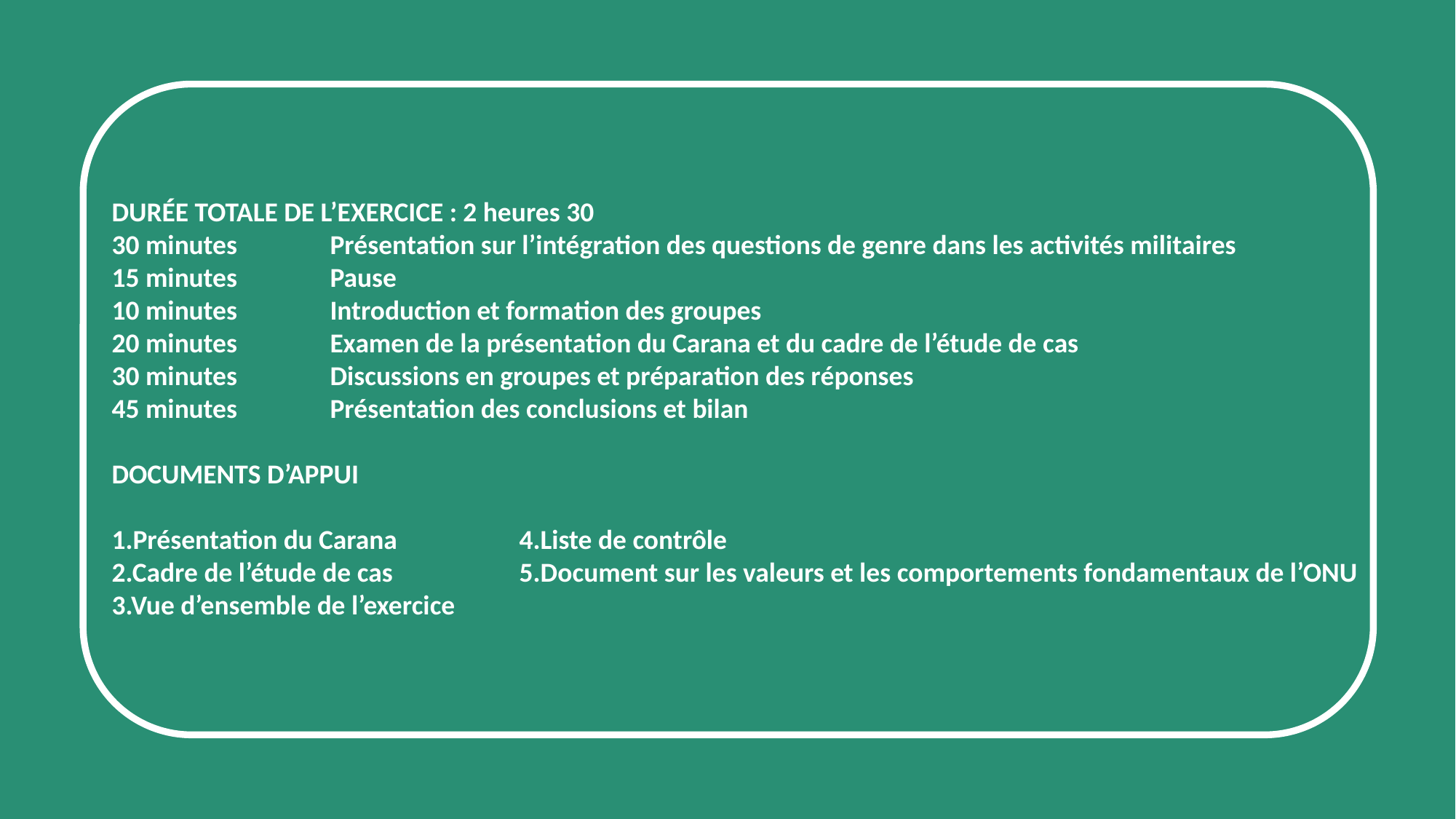

DURÉE TOTALE DE L’EXERCICE : 2 heures 30
30 minutes	Présentation sur l’intégration des questions de genre dans les activités militaires
15 minutes	Pause
10 minutes	Introduction et formation des groupes
20 minutes	Examen de la présentation du Carana et du cadre de l’étude de cas
30 minutes	Discussions en groupes et préparation des réponses
45 minutes	Présentation des conclusions et bilan

DOCUMENTS D’APPUI

1.Présentation du Carana	             4.Liste de contrôle
2.Cadre de l’étude de cas	             5.Document sur les valeurs et les comportements fondamentaux de l’ONU
3.Vue d’ensemble de l’exercice